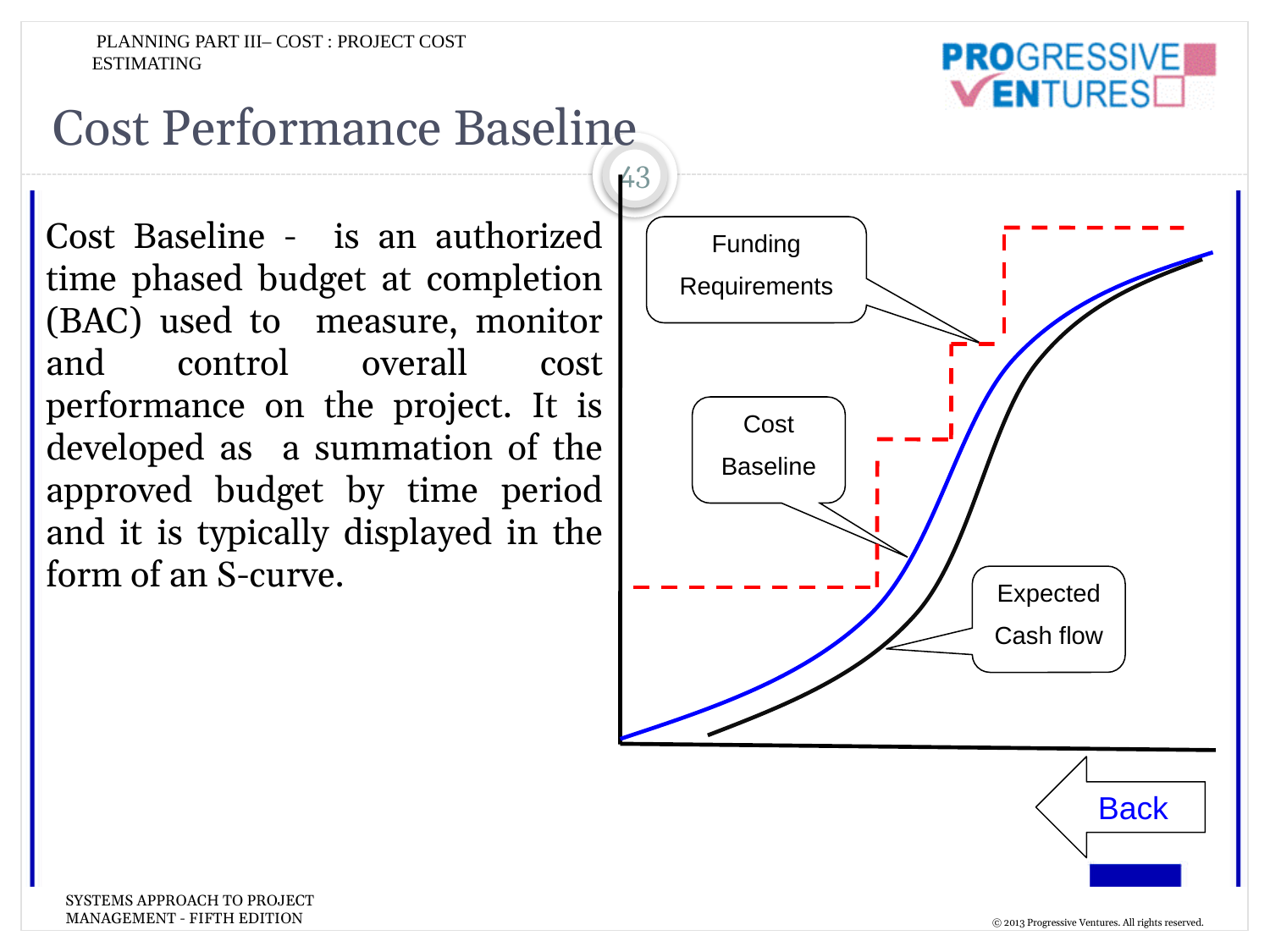

Planning Part III– Cost : Project Cost Estimating
Cost Performance Baseline
43

Funding
Requirements

Cost
Baseline
Expected
Cash flow
Cost Baseline -  is an authorized time phased budget at completion (BAC) used to  measure, monitor and control overall cost performance on the project. It is developed as  a summation of the approved budget by time period and it is typically displayed in the form of an S-curve.
Back
Systems Approach to Project Management - Fifth Edition
© 2013 Progressive Ventures. All rights reserved.